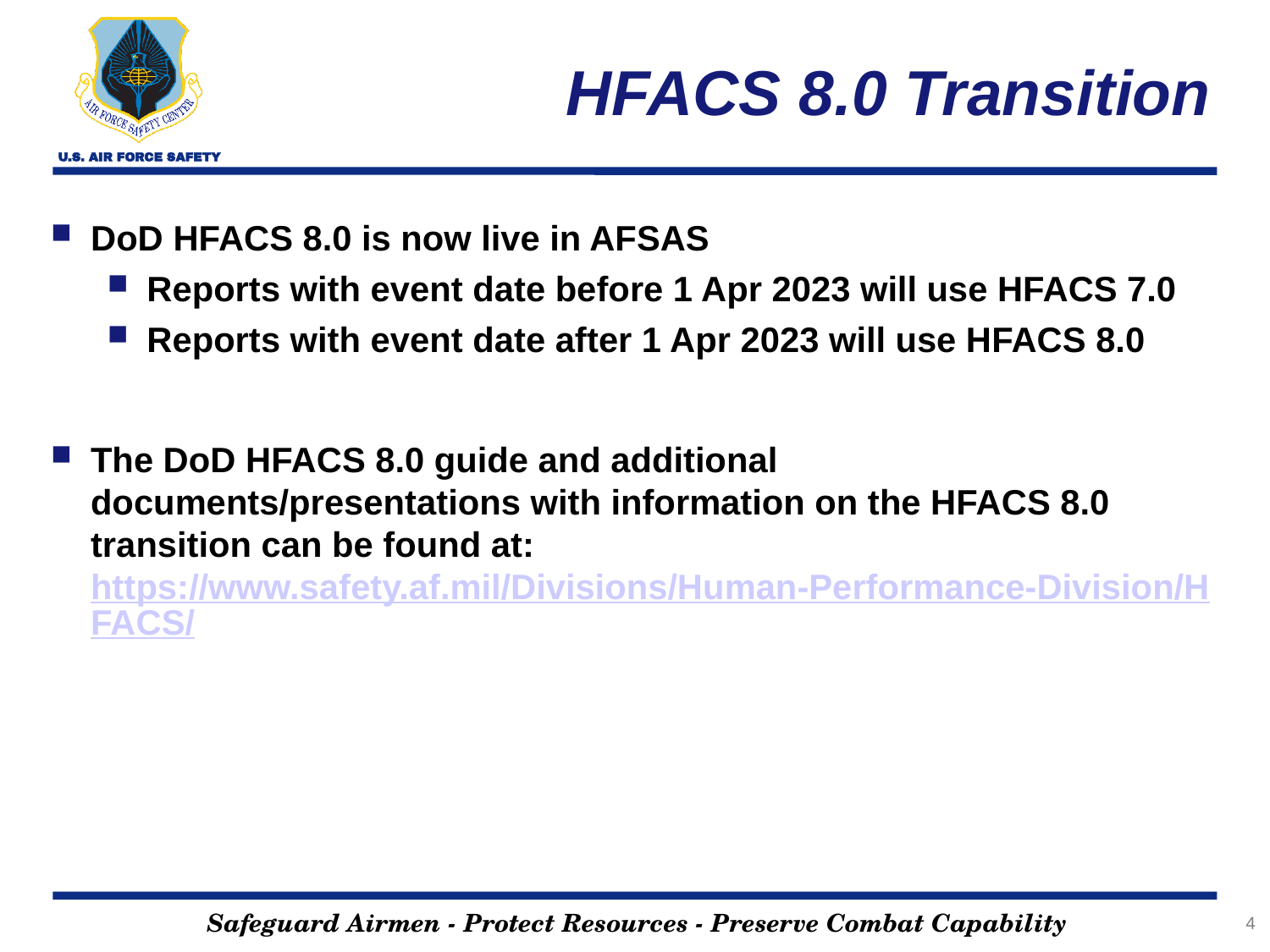

# HFACS 8.0 Transition
DoD HFACS 8.0 is now live in AFSAS
Reports with event date before 1 Apr 2023 will use HFACS 7.0
Reports with event date after 1 Apr 2023 will use HFACS 8.0

The DoD HFACS 8.0 guide and additional documents/presentations with information on the HFACS 8.0 transition can be found at: https://www.safety.af.mil/Divisions/Human-Performance-Division/HFACS/

4